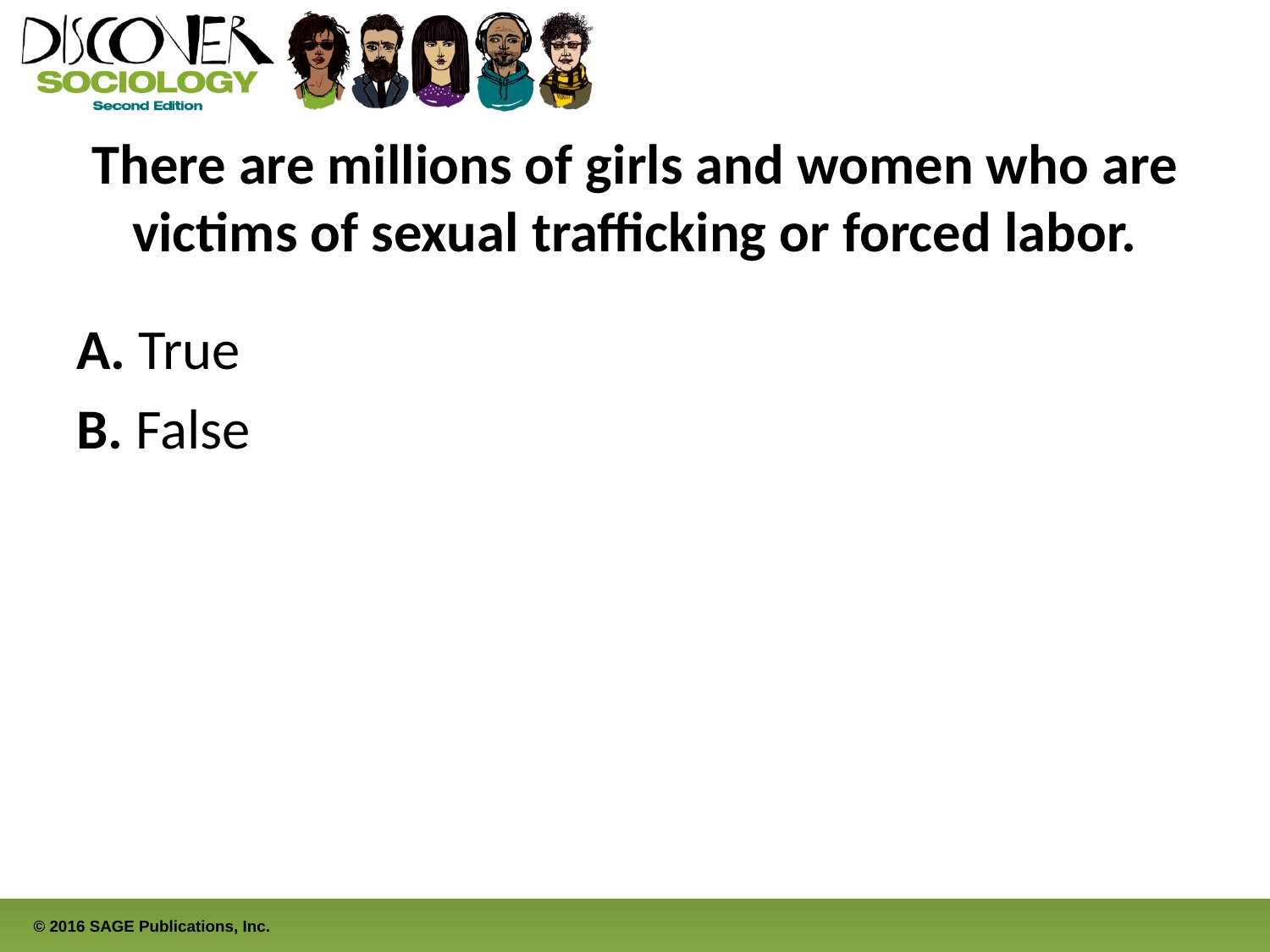

# There are millions of girls and women who are victims of sexual trafficking or forced labor.
A. True
B. False